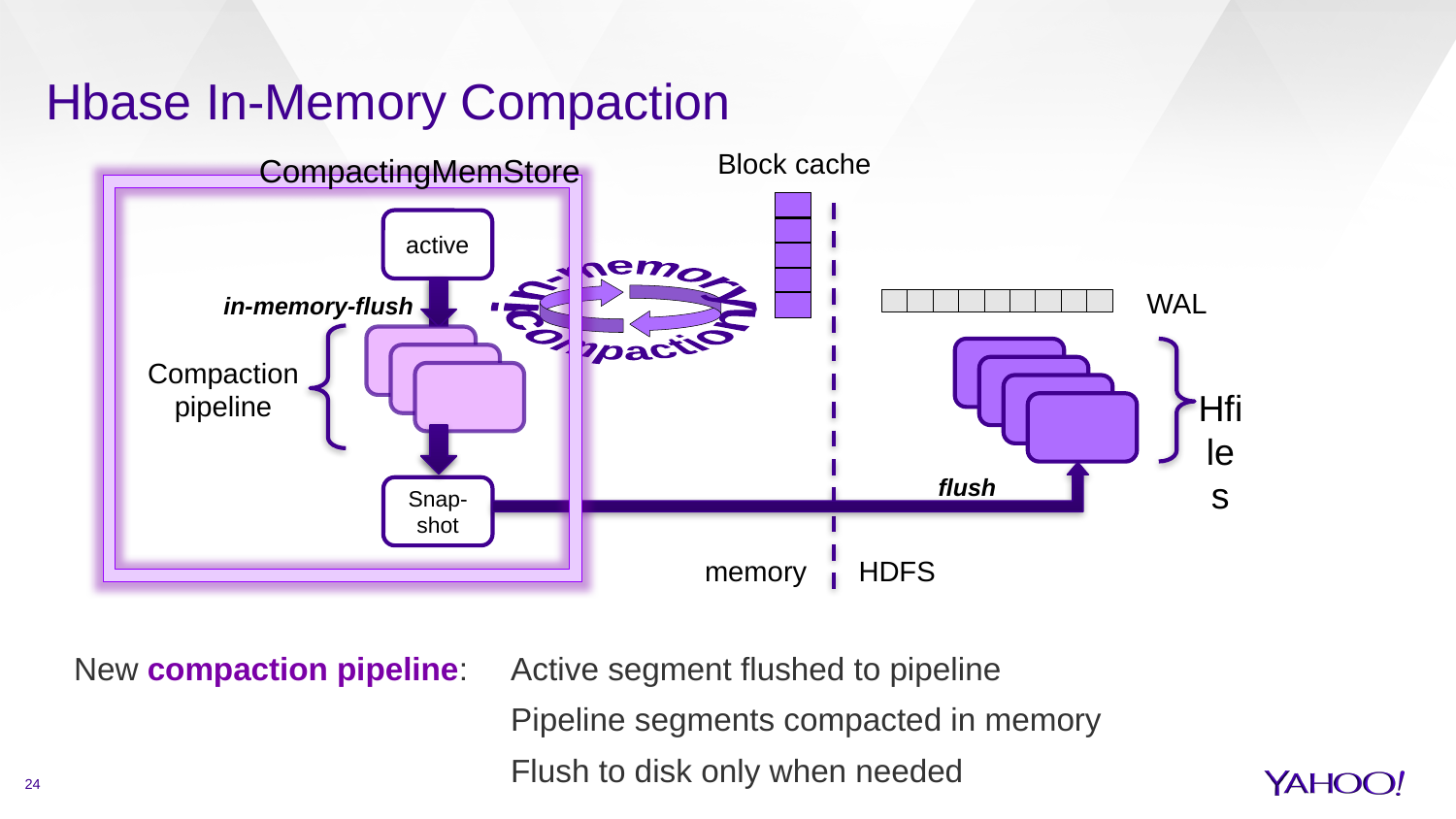

# Hbase In-Memory Compaction
Block cache
CompactingMemStore

active
in-memory

compaction

WAL
in-memory-flush

Compaction pipeline

Hfiles

flush
Snap-shot
memory
HDFS
New compaction pipeline:	Active segment flushed to pipeline
			Pipeline segments compacted in memory
			Flush to disk only when needed
24